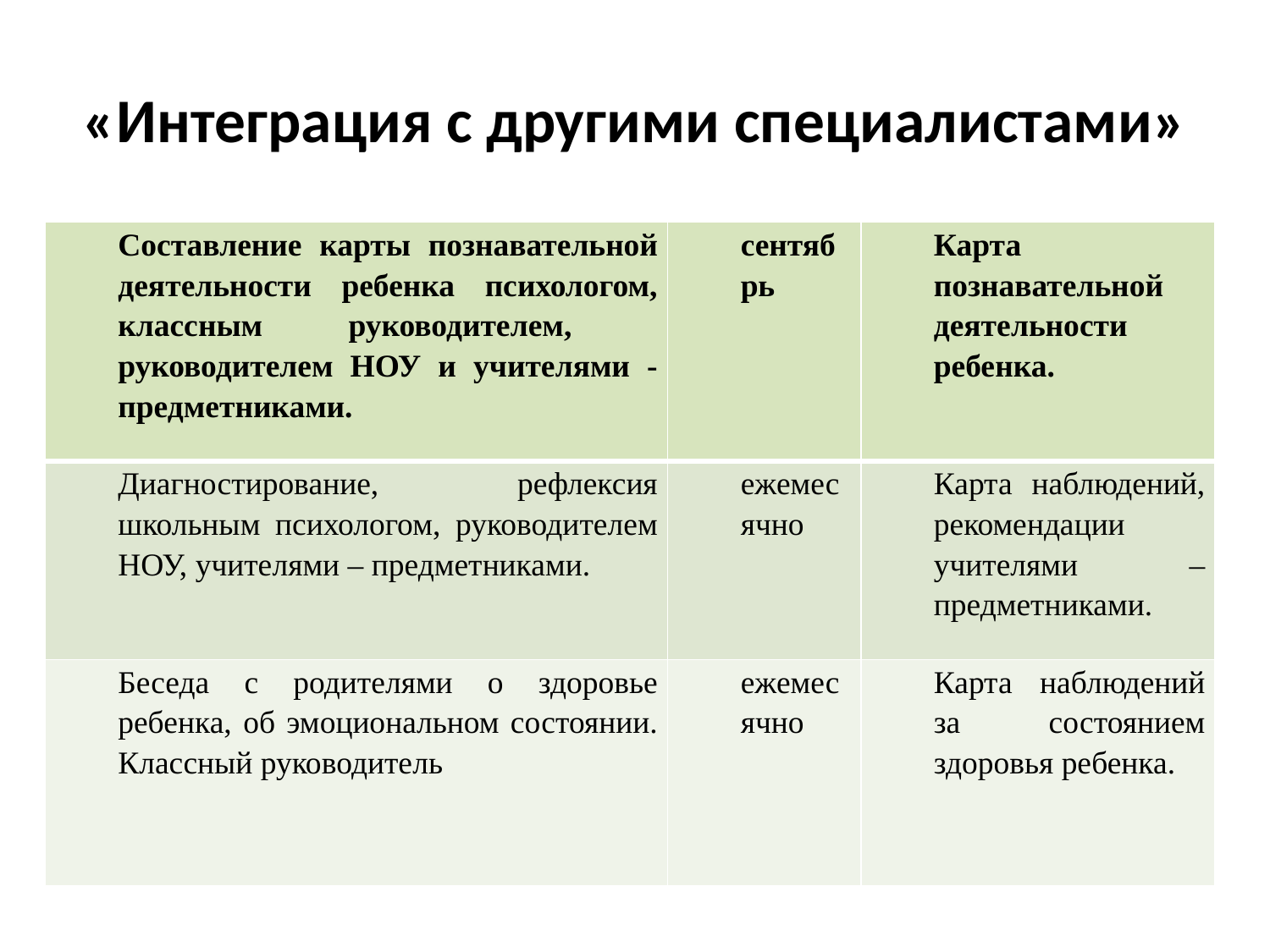

# «Интеграция с другими специалистами»
| Составление карты познавательной деятельности ребенка психологом, классным руководителем, руководителем НОУ и учителями - предметниками. | сентябрь | Карта познавательной деятельности ребенка. |
| --- | --- | --- |
| Диагностирование, рефлексия школьным психологом, руководителем НОУ, учителями – предметниками. | ежемесячно | Карта наблюдений, рекомендации учителями – предметниками. |
| Беседа с родителями о здоровье ребенка, об эмоциональном состоянии. Классный руководитель | ежемесячно | Карта наблюдений за состоянием здоровья ребенка. |